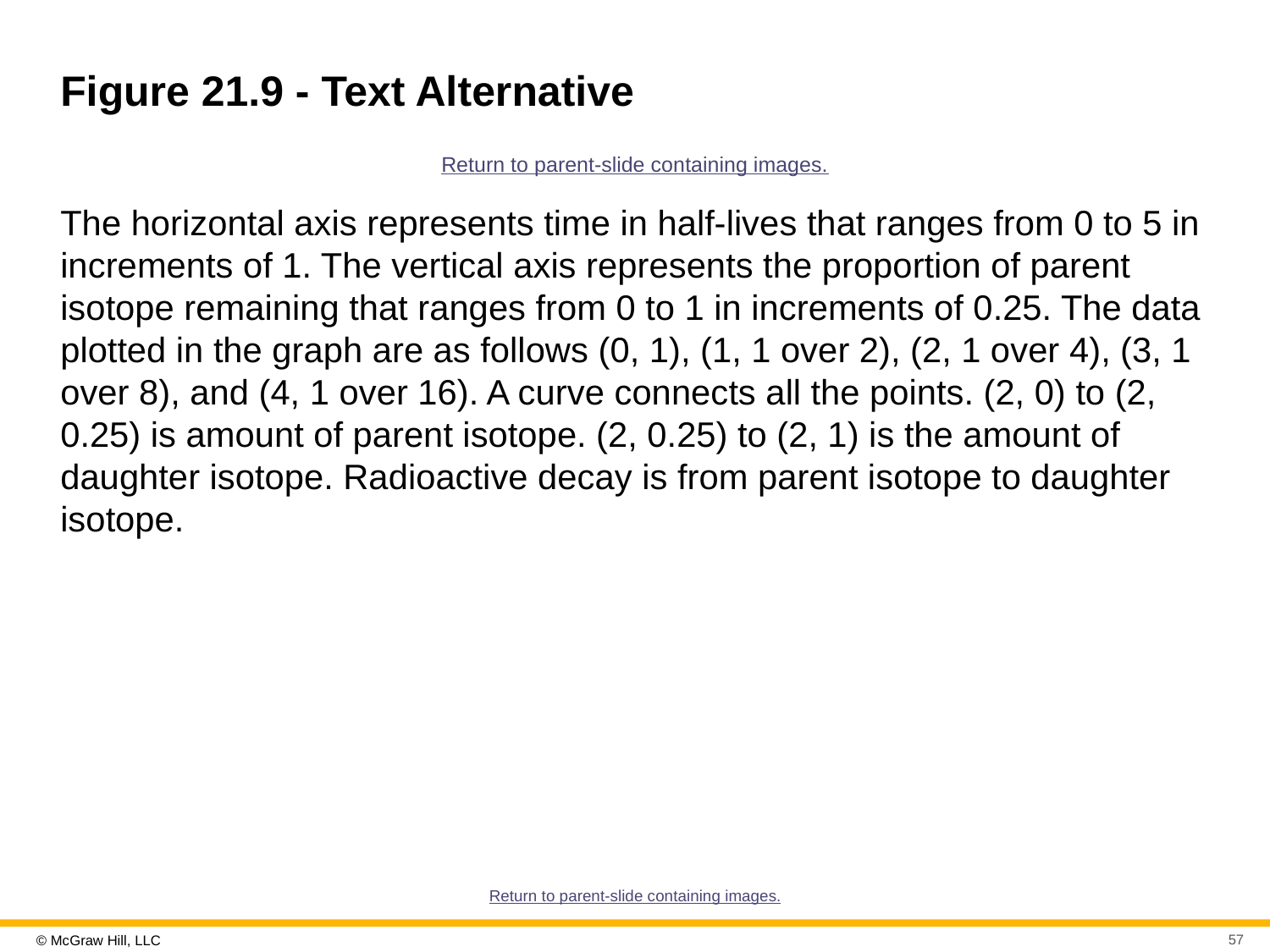

# Figure 21.9 - Text Alternative
Return to parent-slide containing images.
The horizontal axis represents time in half-lives that ranges from 0 to 5 in increments of 1. The vertical axis represents the proportion of parent isotope remaining that ranges from 0 to 1 in increments of 0.25. The data plotted in the graph are as follows (0, 1), (1, 1 over 2), (2, 1 over 4), (3, 1 over 8), and (4, 1 over 16). A curve connects all the points. (2, 0) to (2, 0.25) is amount of parent isotope. (2, 0.25) to (2, 1) is the amount of daughter isotope. Radioactive decay is from parent isotope to daughter isotope.
Return to parent-slide containing images.
57